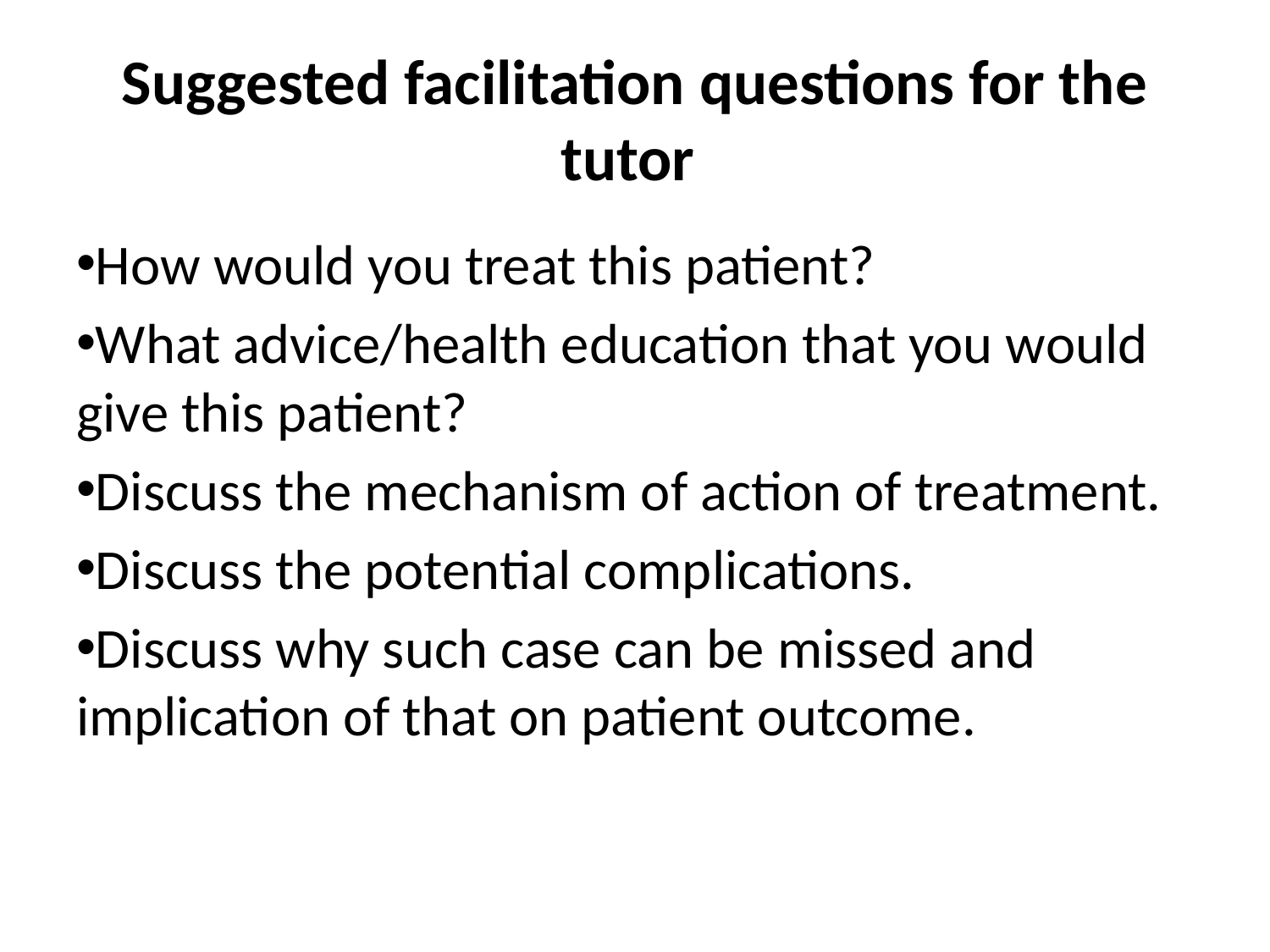

# Suggested facilitation questions for the tutor
How would you treat this patient?
What advice/health education that you would give this patient?
Discuss the mechanism of action of treatment.
Discuss the potential complications.
Discuss why such case can be missed and implication of that on patient outcome.